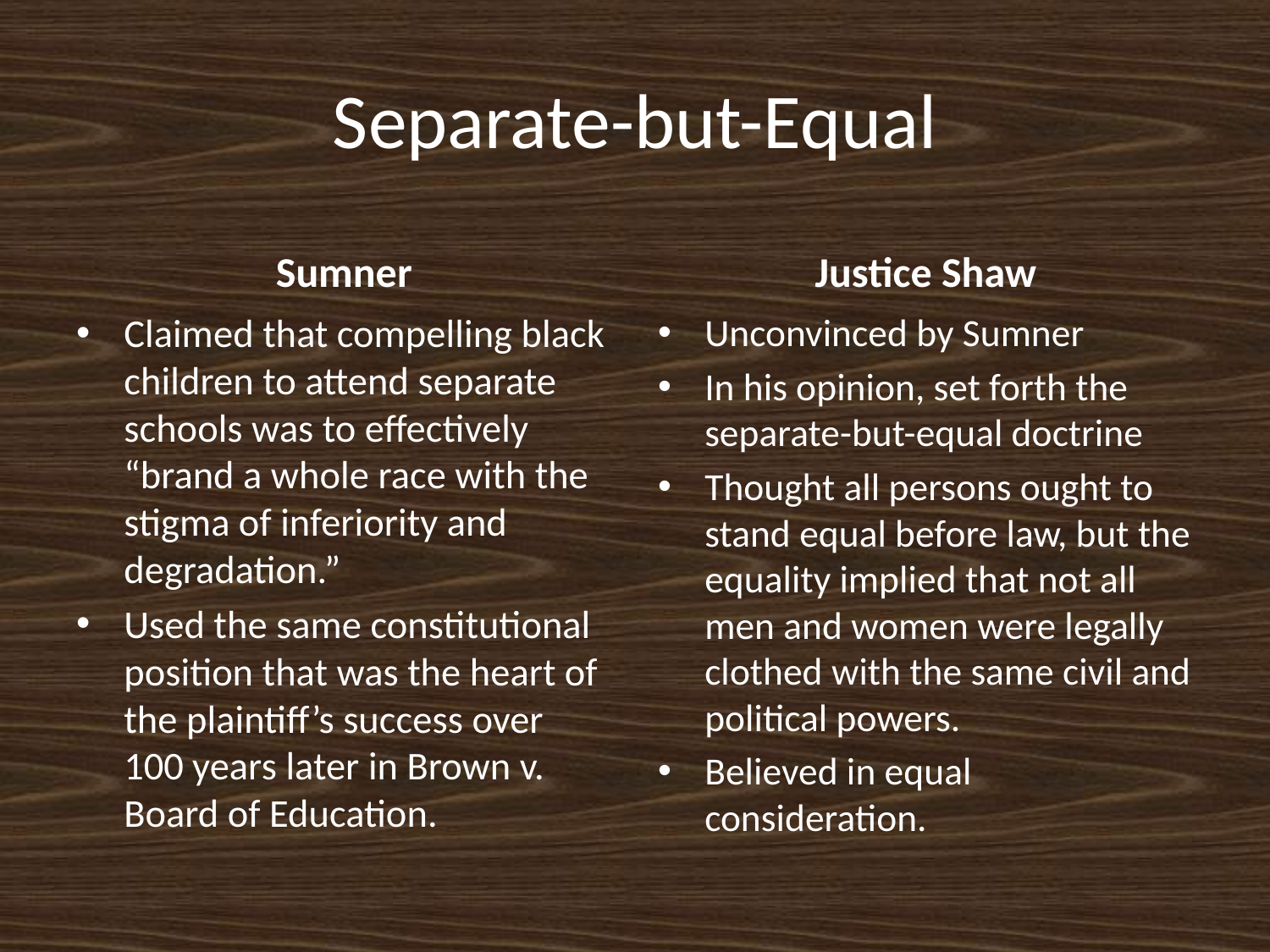

# Separate-but-Equal
Sumner
Justice Shaw
Claimed that compelling black children to attend separate schools was to effectively “brand a whole race with the stigma of inferiority and degradation.”
Used the same constitutional position that was the heart of the plaintiff’s success over 100 years later in Brown v. Board of Education.

Unconvinced by Sumner
In his opinion, set forth the separate-but-equal doctrine
Thought all persons ought to stand equal before law, but the equality implied that not all men and women were legally clothed with the same civil and political powers.
Believed in equal consideration.